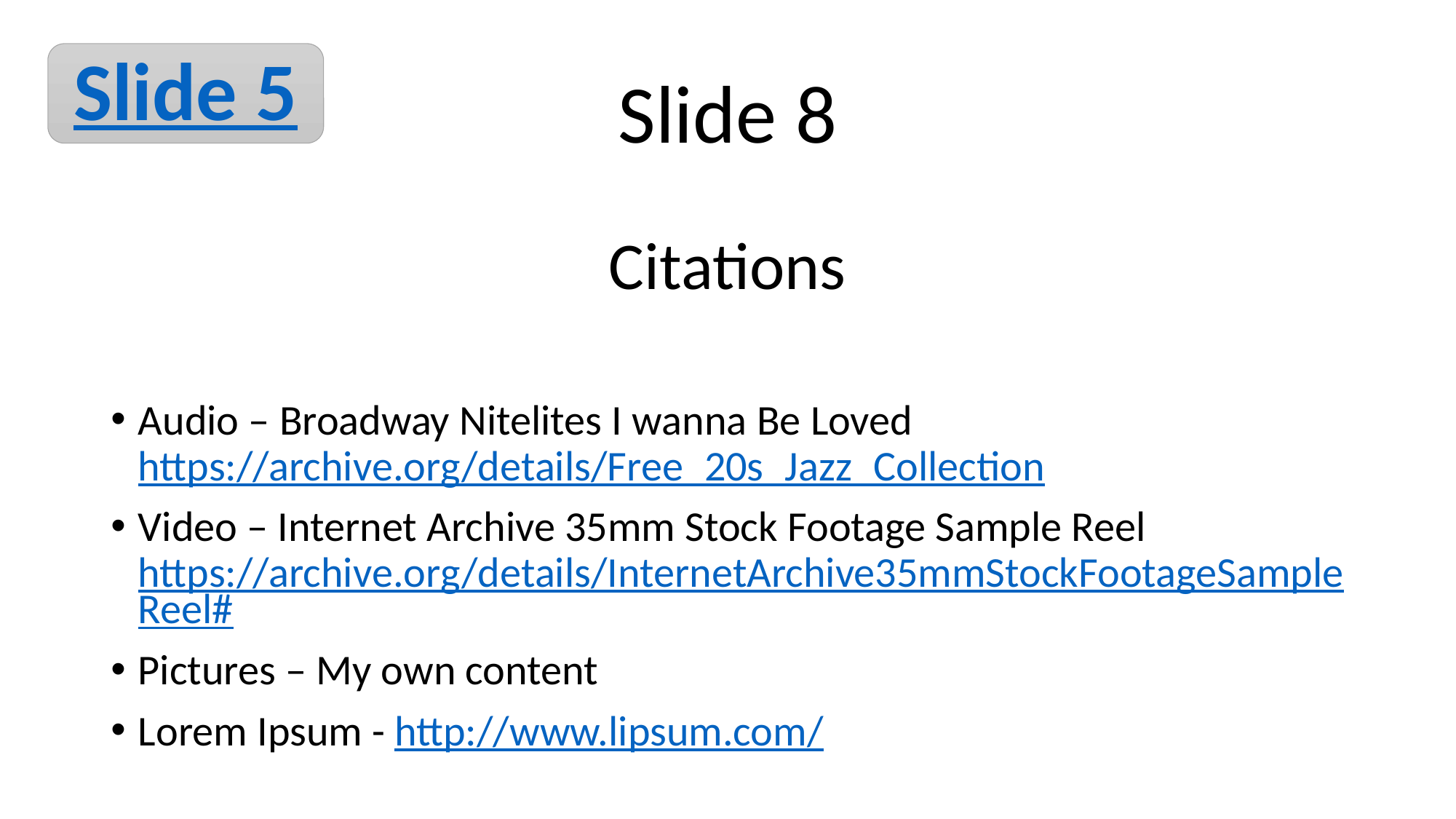

Slide 5

Slide 8
# Citations
Audio – Broadway Nitelites I wanna Be Loved https://archive.org/details/Free_20s_Jazz_Collection
Video – Internet Archive 35mm Stock Footage Sample Reel https://archive.org/details/InternetArchive35mmStockFootageSampleReel#
Pictures – My own content
Lorem Ipsum - http://www.lipsum.com/